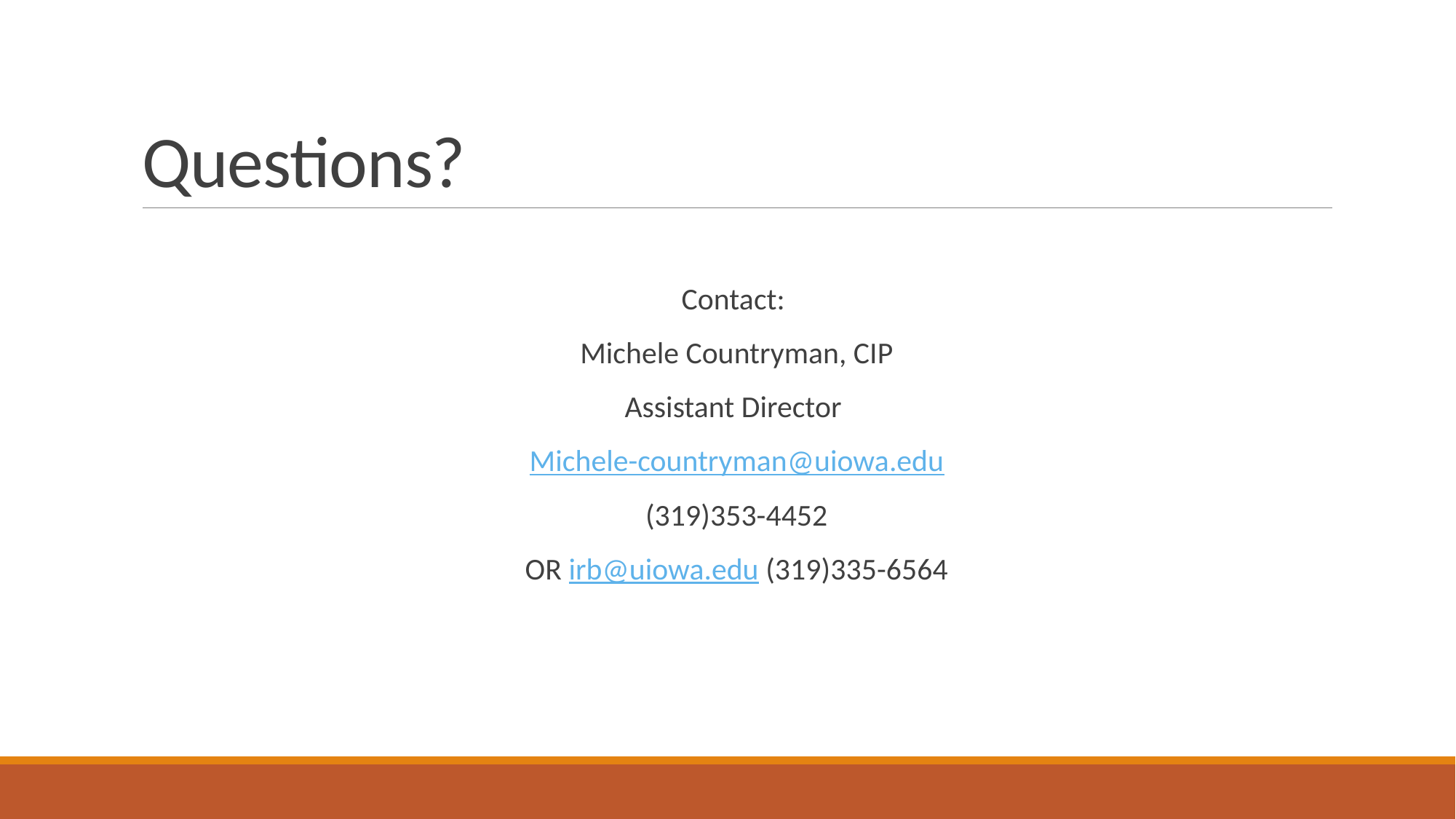

# Questions?

Contact:
Michele Countryman, CIP
Assistant Director
Michele-countryman@uiowa.edu
(319)353-4452
OR irb@uiowa.edu (319)335-6564